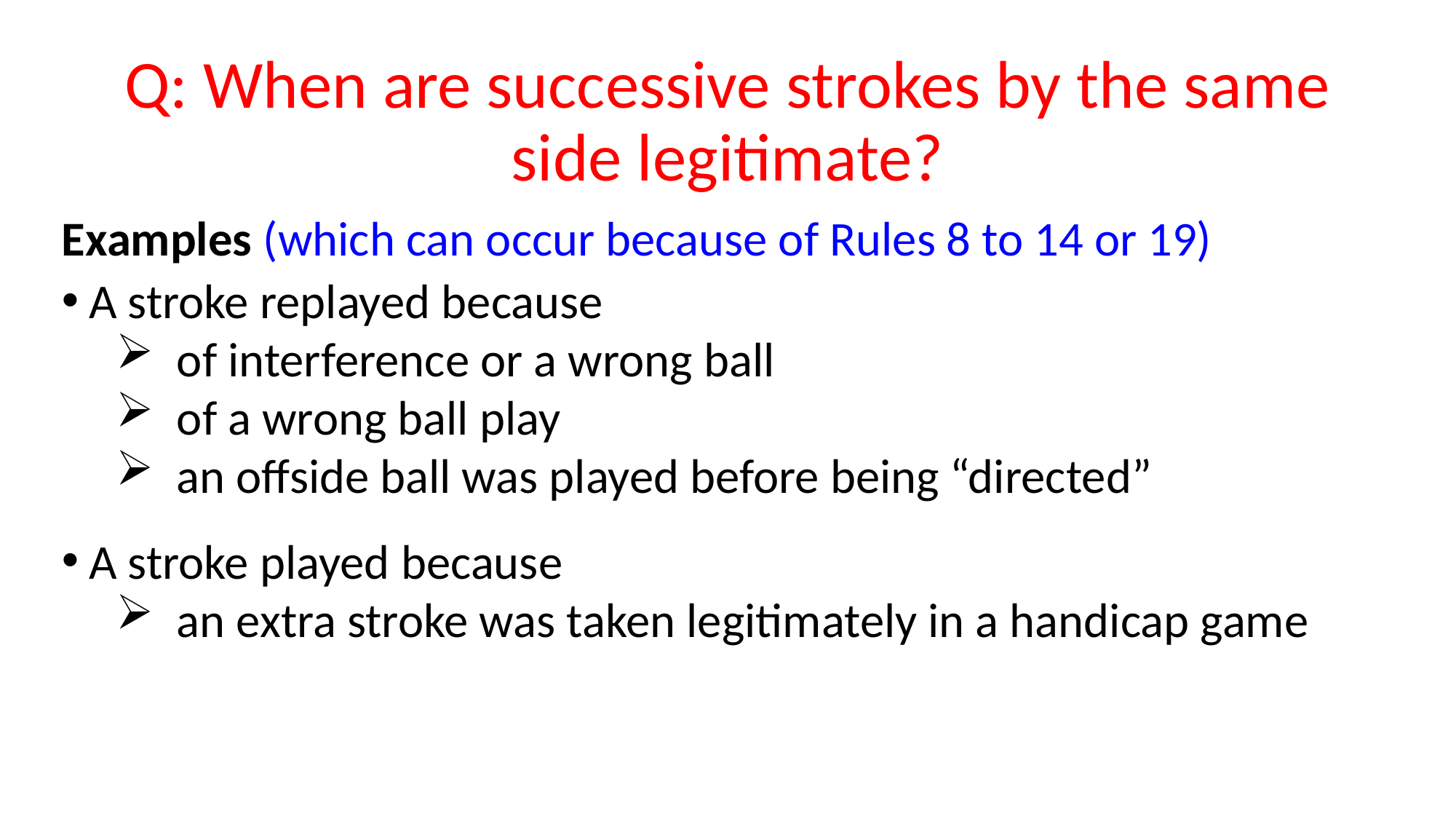

# Q: When are successive strokes by the same side legitimate?
Examples (which can occur because of Rules 8 to 14 or 19)
A stroke replayed because
  of interference or a wrong ball
  of a wrong ball play
  an offside ball was played before being “directed”
A stroke played because
  an extra stroke was taken legitimately in a handicap game